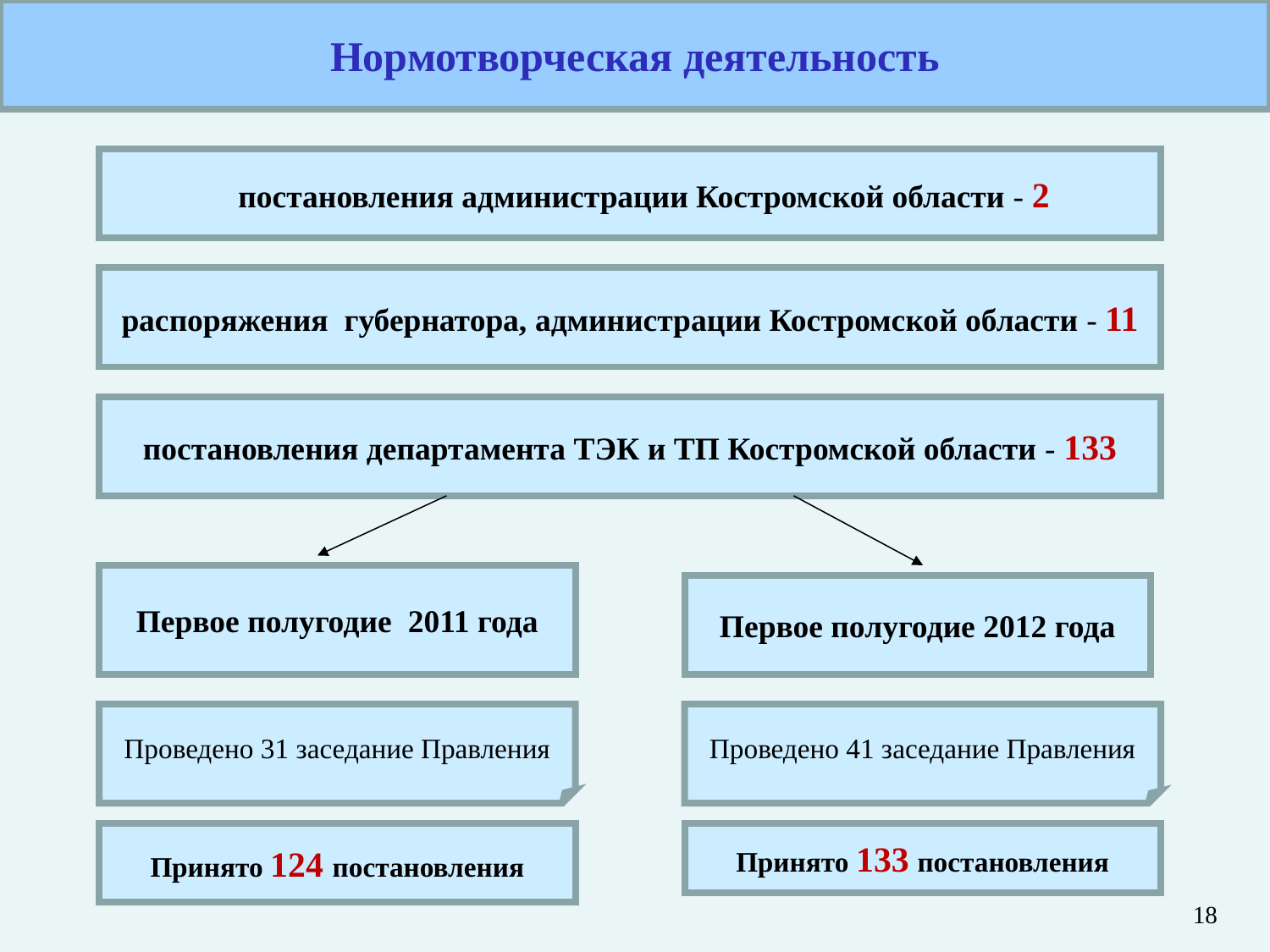

Нормотворческая деятельность
    постановления администрации Костромской области - 2
распоряжения  губернатора, администрации Костромской области - 11
постановления департамента ТЭК и ТП Костромской области - 133
Первое полугодие  2011 года
Первое полугодие 2012 года
Проведено 31 заседание Правления
Проведено 41 заседание Правления
Принято 124 постановления
Принято 133 постановления
18